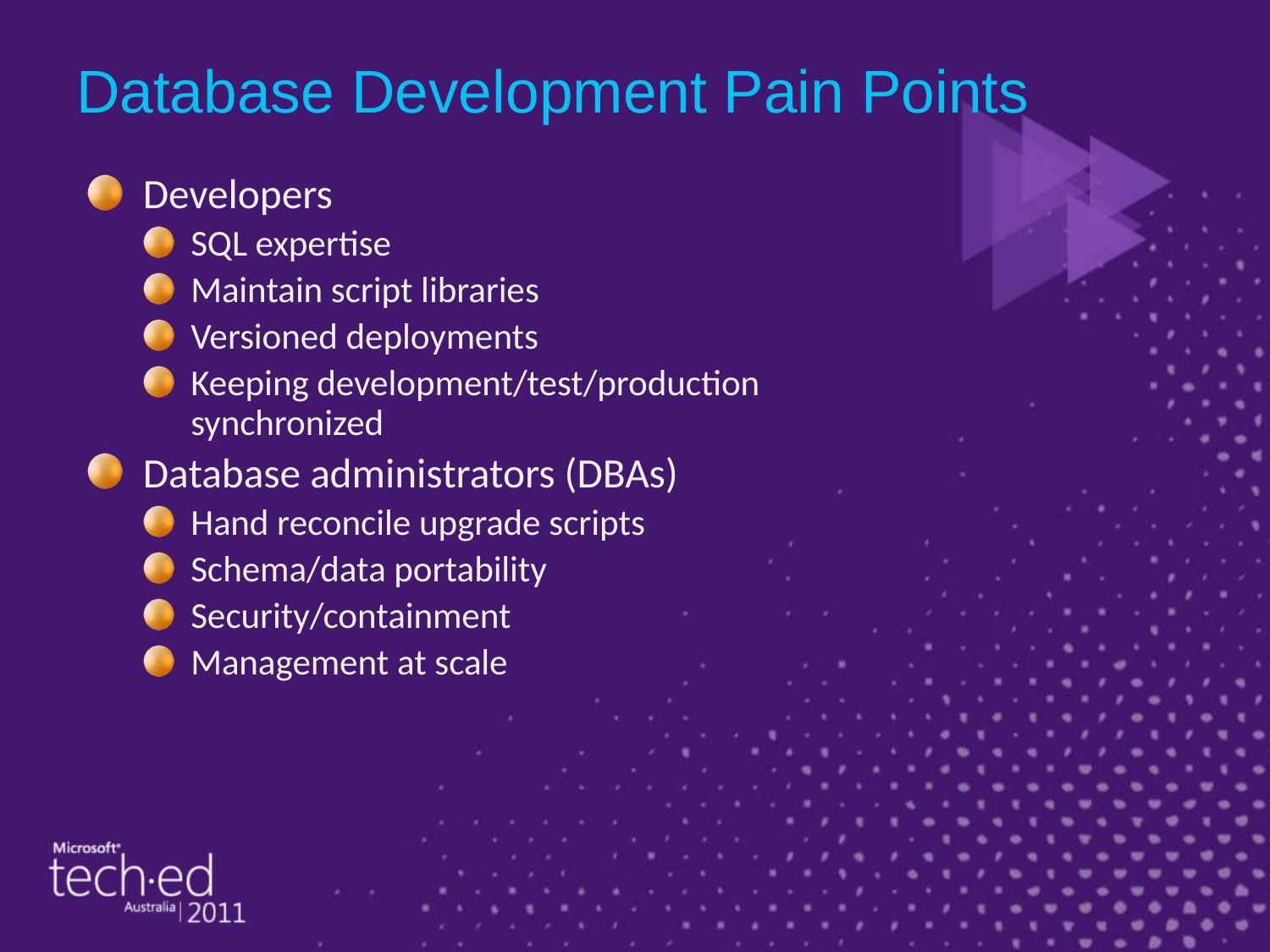

# Database Development Pain Points
Developers
SQL expertise
Maintain script libraries
Versioned deployments
Keeping development/test/production synchronized
Database administrators (DBAs)
Hand reconcile upgrade scripts
Schema/data portability
Security/containment
Management at scale